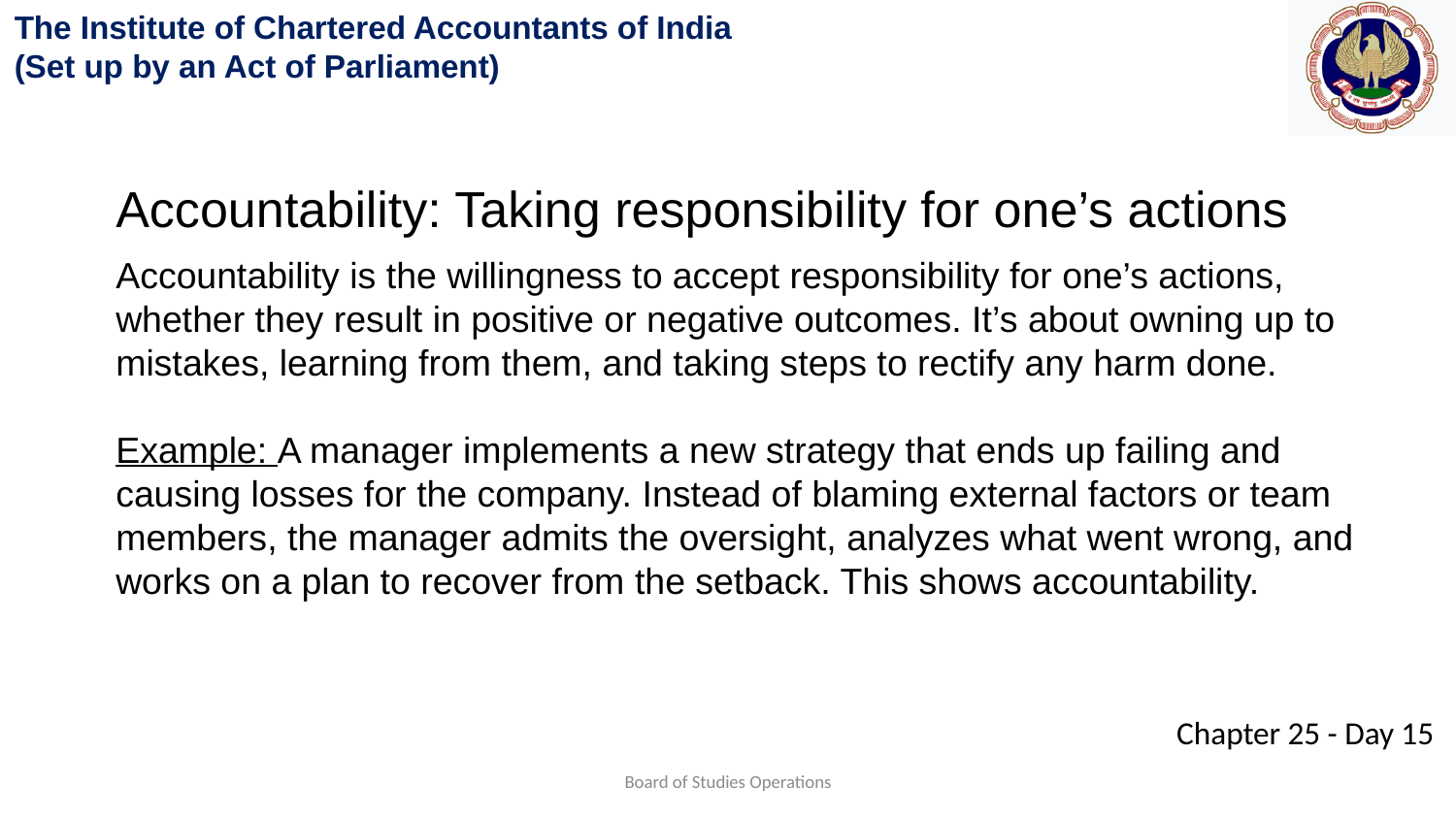

Accountability: Taking responsibility for one’s actions

Accountability is the willingness to accept responsibility for one’s actions, whether they result in positive or negative outcomes. It’s about owning up to mistakes, learning from them, and taking steps to rectify any harm done.

Example: A manager implements a new strategy that ends up failing and causing losses for the company. Instead of blaming external factors or team members, the manager admits the oversight, analyzes what went wrong, and works on a plan to recover from the setback. This shows accountability.
Board of Studies Operations